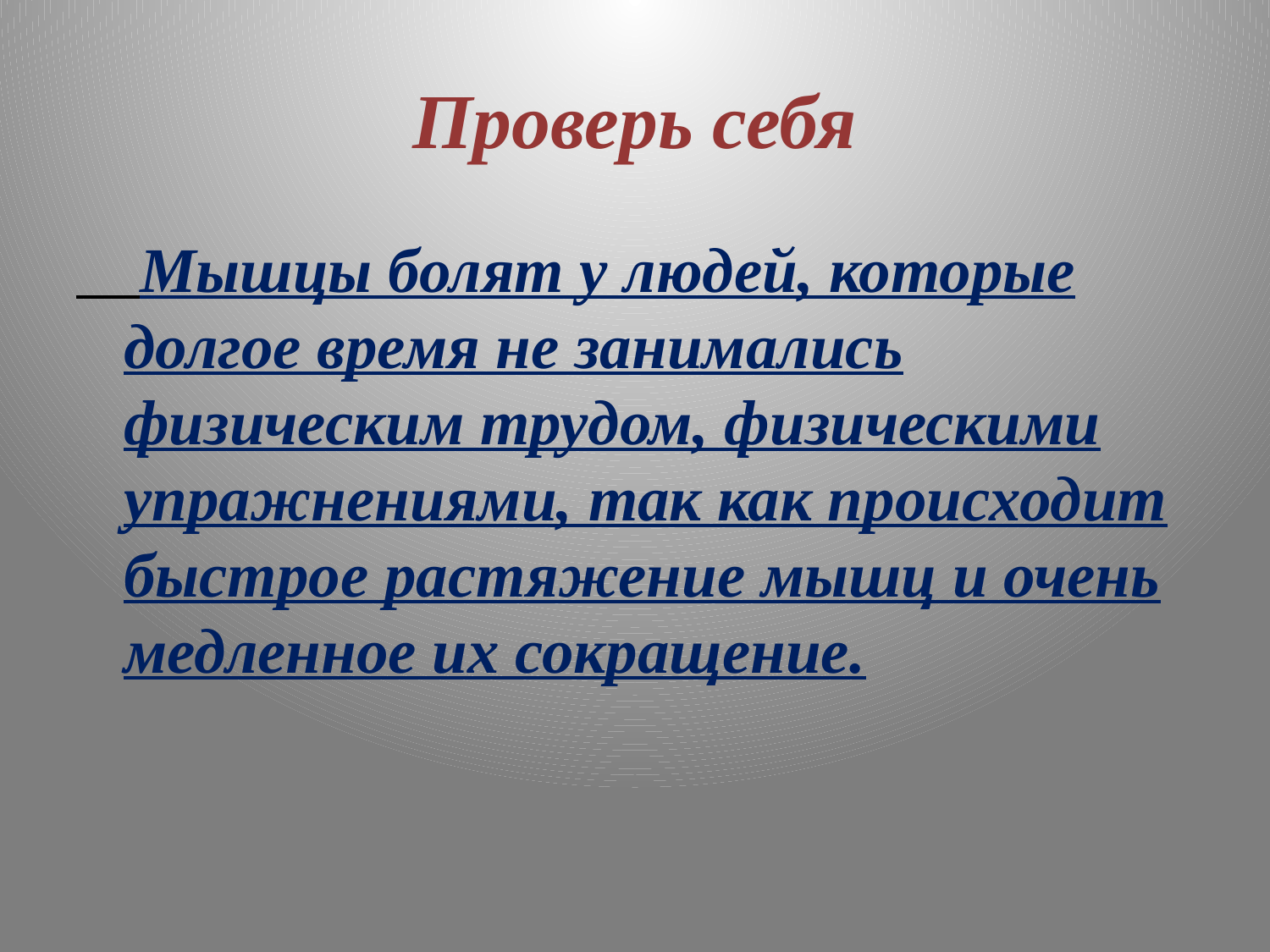

# Проверь себя
    Мышцы болят у людей, которые долгое время не занимались физическим трудом, физическими упражнениями, так как происходит быстрое растяжение мышц и очень медленное их сокращение.